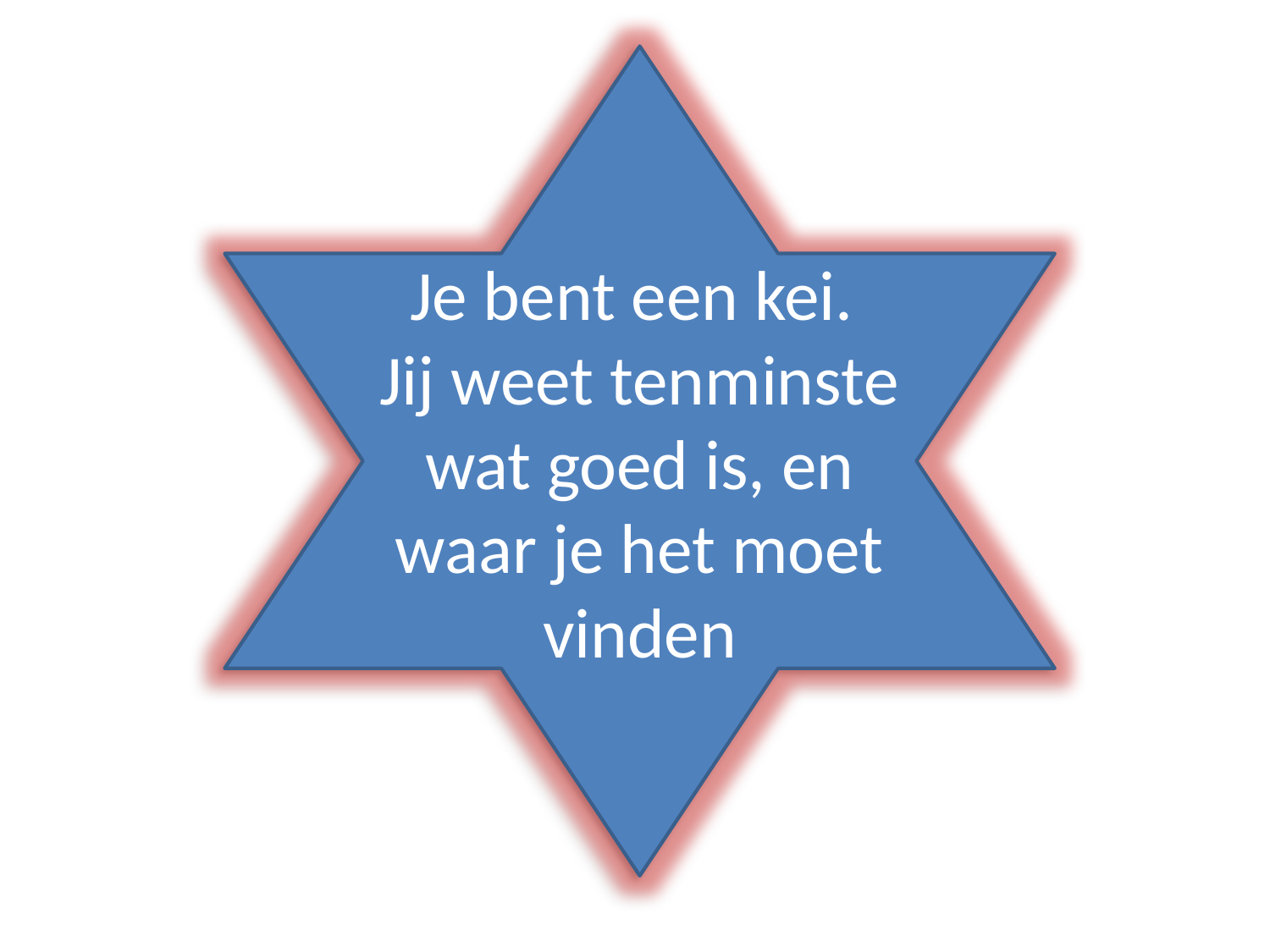

Je bent een kei.
Jij weet tenminste wat goed is, en waar je het moet vinden